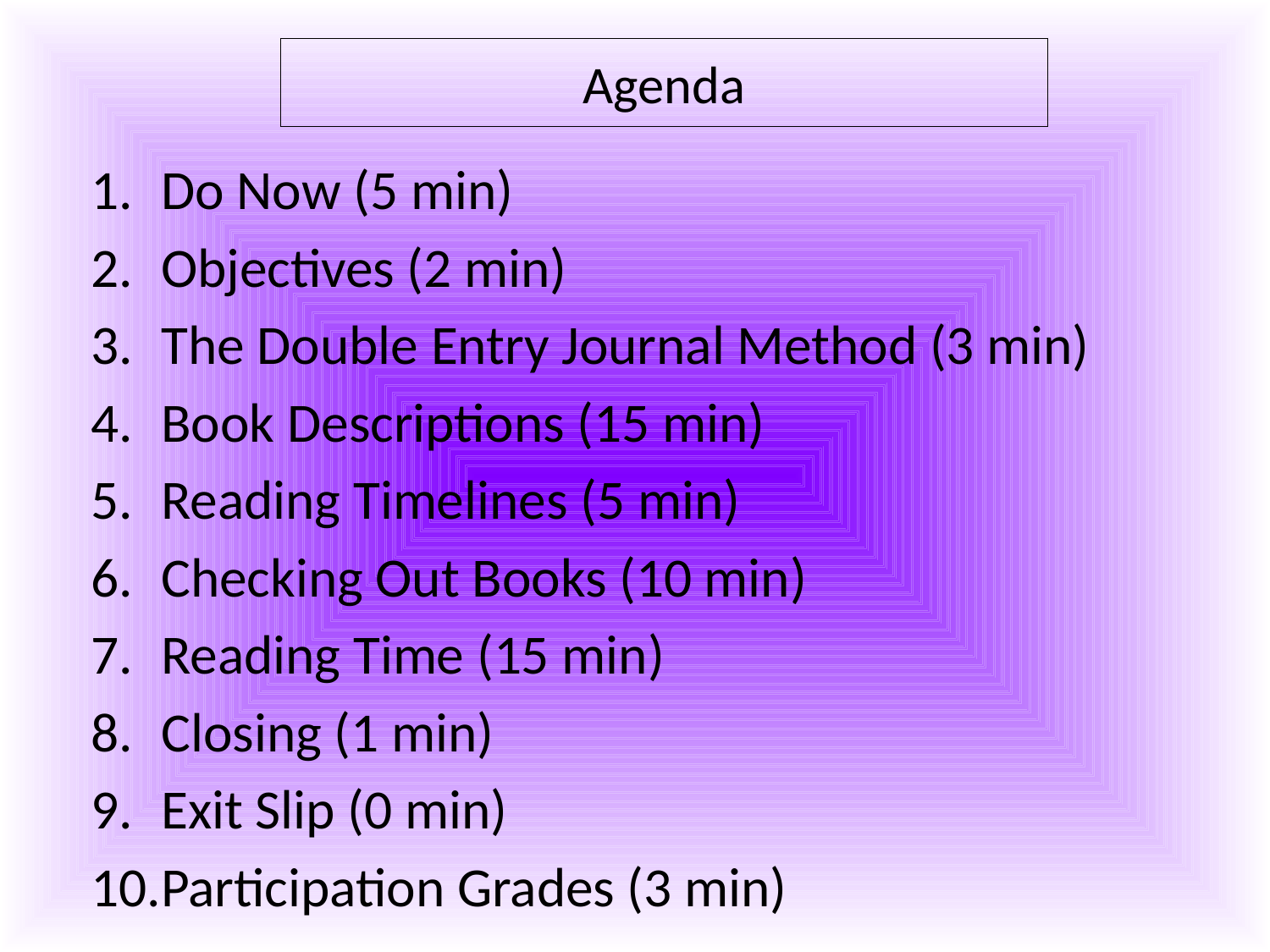

Agenda
Do Now (5 min)
Objectives (2 min)
The Double Entry Journal Method (3 min)
Book Descriptions (15 min)
Reading Timelines (5 min)
Checking Out Books (10 min)
Reading Time (15 min)
Closing (1 min)
Exit Slip (0 min)
Participation Grades (3 min)